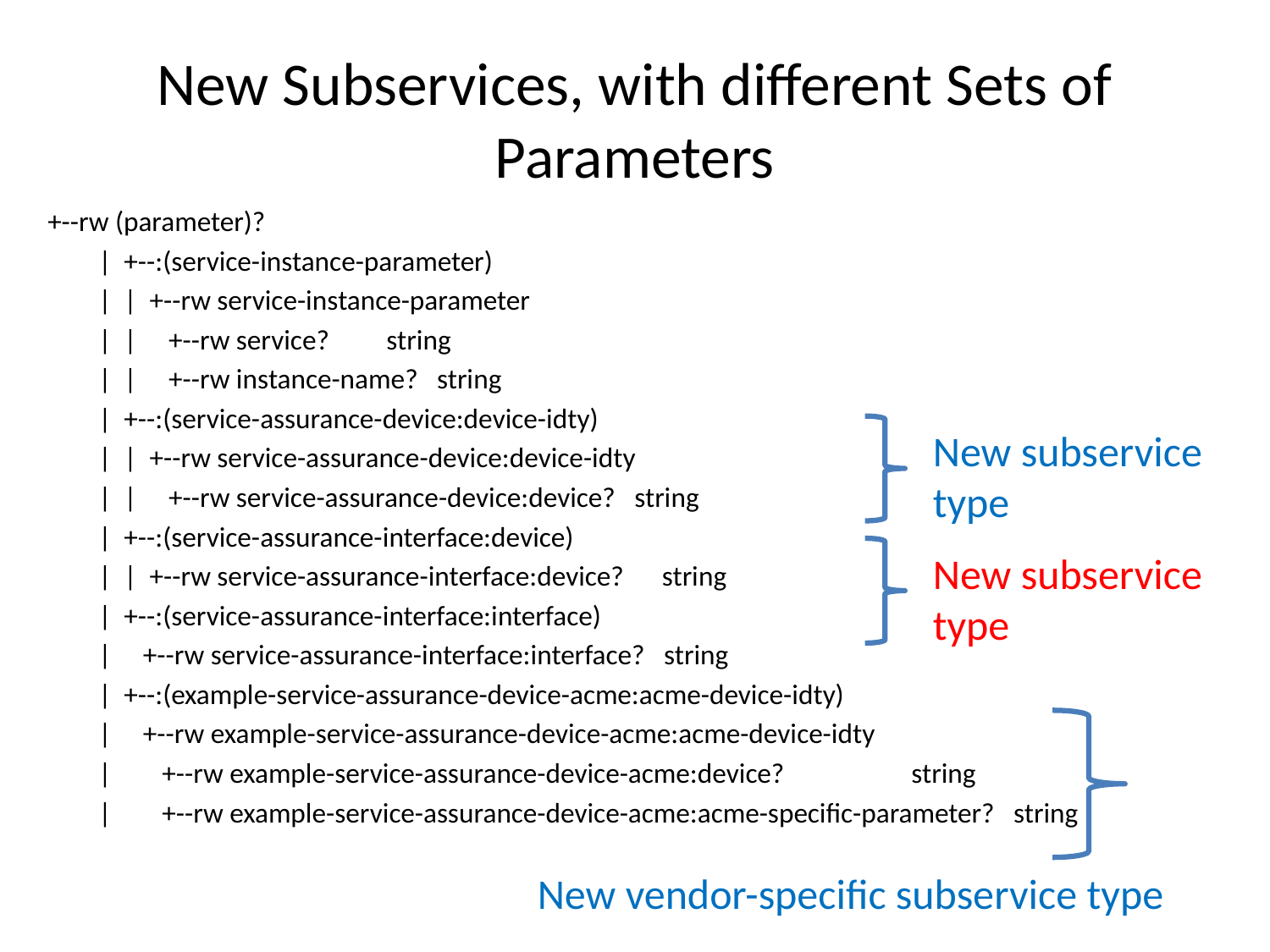

# New Subservices, with different Sets of Parameters
+--rw (parameter)?
        |  +--:(service-instance-parameter)
        |  |  +--rw service-instance-parameter
        |  |     +--rw service?         string
        |  |     +--rw instance-name?   string
        |  +--:(service-assurance-device:device-idty)
        |  |  +--rw service-assurance-device:device-idty
        |  |     +--rw service-assurance-device:device?   string
        |  +--:(service-assurance-interface:device)
        |  |  +--rw service-assurance-interface:device?      string
        |  +--:(service-assurance-interface:interface)
        |     +--rw service-assurance-interface:interface?   string
        |  +--:(example-service-assurance-device-acme:acme-device-idty)
        |     +--rw example-service-assurance-device-acme:acme-device-idty
        |        +--rw example-service-assurance-device-acme:device?                    string
        |        +--rw example-service-assurance-device-acme:acme-specific-parameter?   string

New subservice type

New subservice type

New vendor-specific subservice type